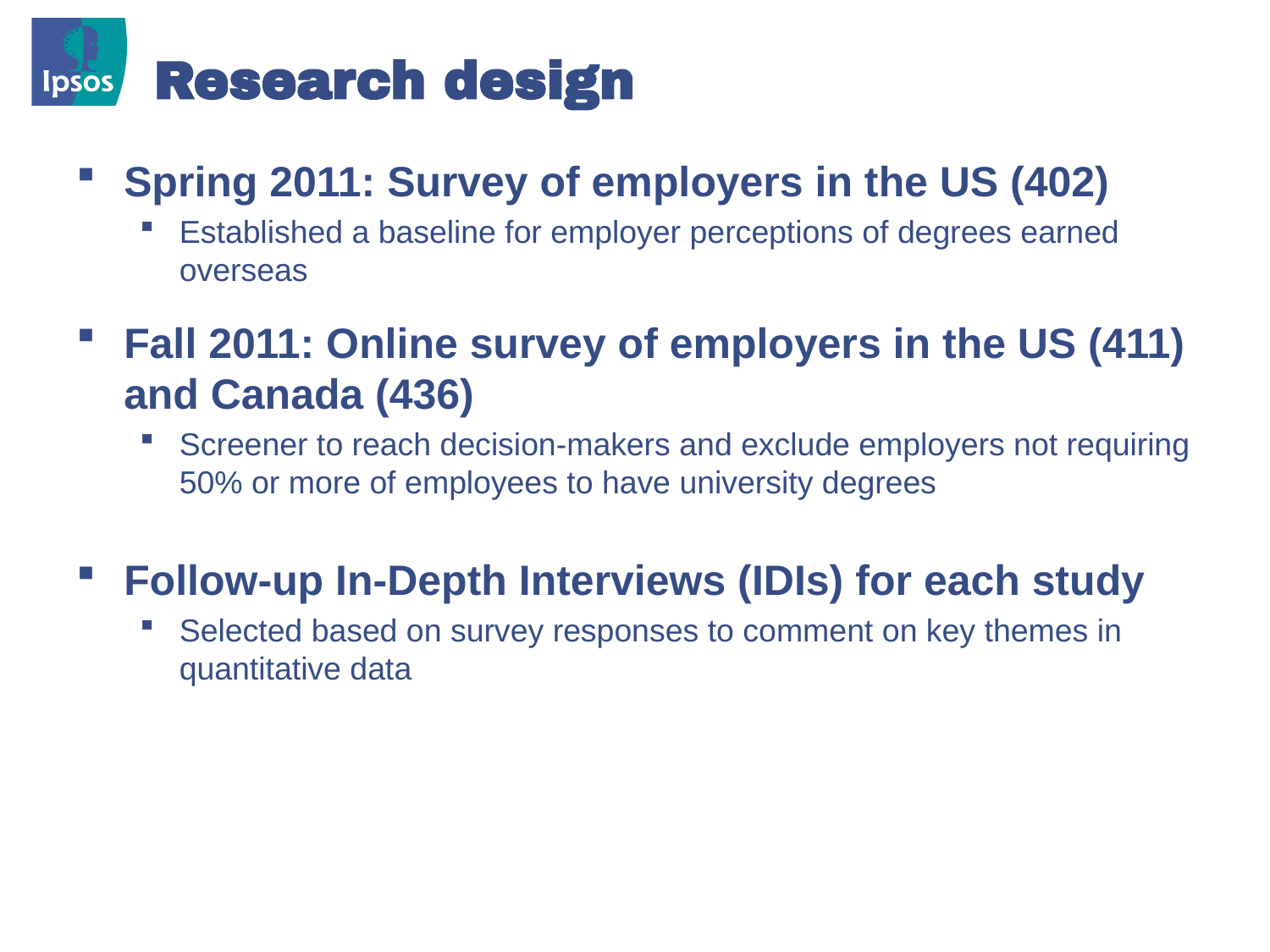

Research design
Spring 2011: Survey of employers in the US (402)
Established a baseline for employer perceptions of degrees earned overseas

Fall 2011: Online survey of employers in the US (411) and Canada (436)
Screener to reach decision-makers and exclude employers not requiring 50% or more of employees to have university degrees

Follow-up In-Depth Interviews (IDIs) for each study
Selected based on survey responses to comment on key themes in quantitative data